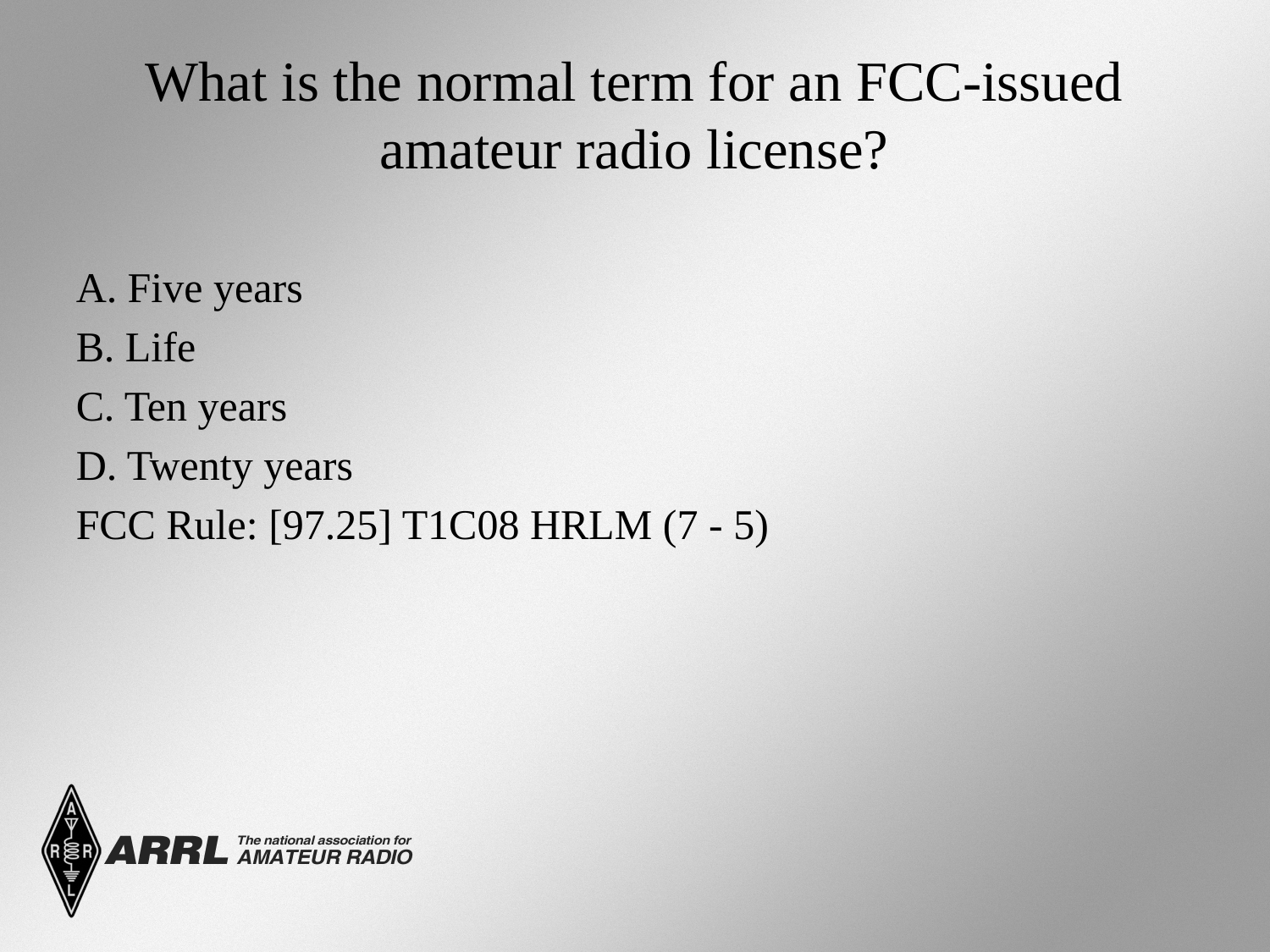

# What is the normal term for an FCC-issued amateur radio license?
A. Five years
B. Life
C. Ten years
D. Twenty years
FCC Rule: [97.25] T1C08 HRLM (7 - 5)